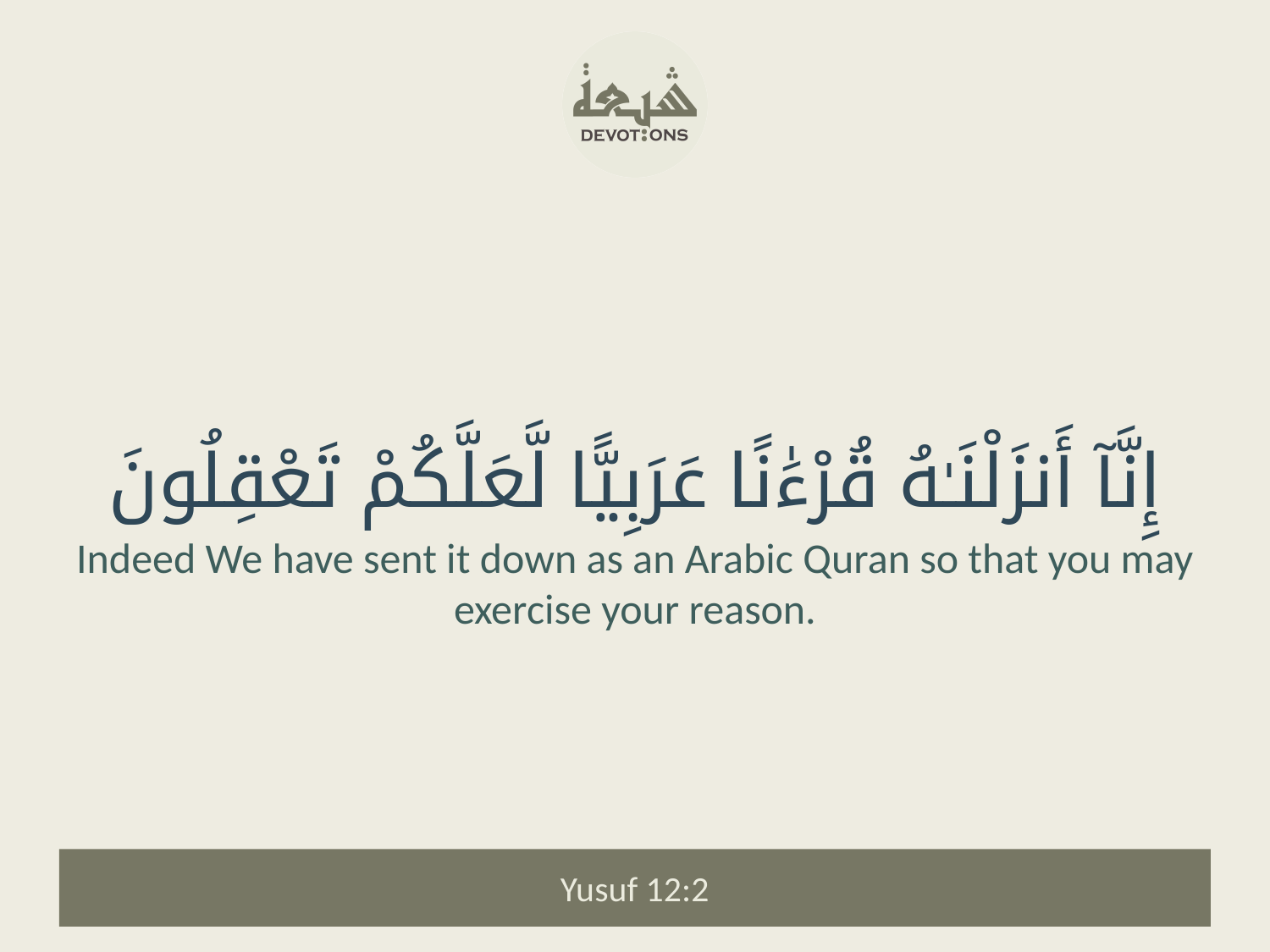

إِنَّآ أَنزَلْنَـٰهُ قُرْءَٰنًا عَرَبِيًّا لَّعَلَّكُمْ تَعْقِلُونَ
Indeed We have sent it down as an Arabic Quran so that you may exercise your reason.
Yusuf 12:2